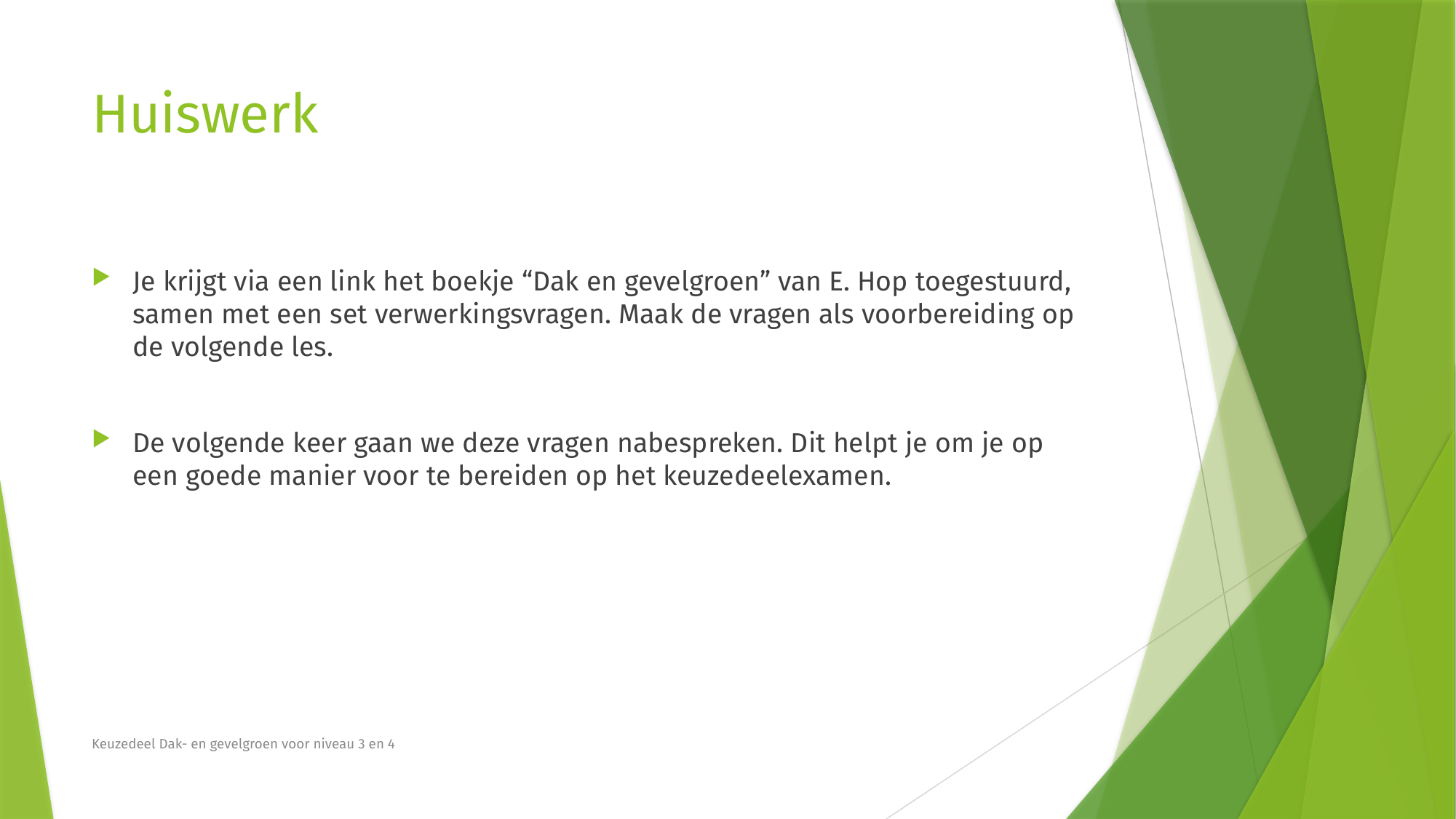

# Huiswerk
Je krijgt via een link het boekje “Dak en gevelgroen” van E. Hop toegestuurd, samen met een set verwerkingsvragen. Maak de vragen als voorbereiding op de volgende les.

De volgende keer gaan we deze vragen nabespreken. Dit helpt je om je op een goede manier voor te bereiden op het keuzedeelexamen.

Keuzedeel Dak- en gevelgroen voor niveau 3 en 4